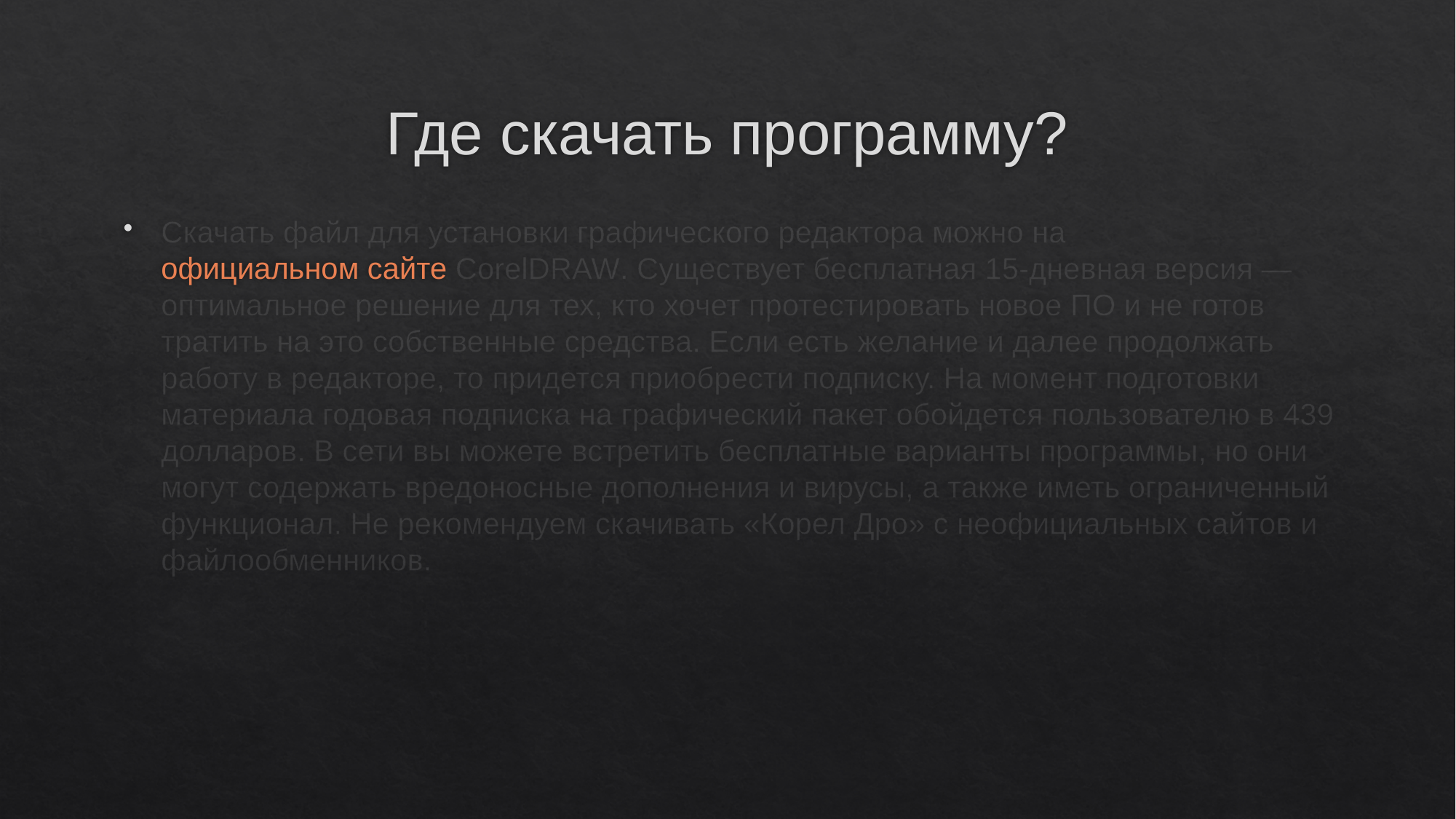

# Где скачать программу?
Скачать файл для установки графического редактора можно на официальном сайте CorelDRAW. Существует бесплатная 15-дневная версия — оптимальное решение для тех, кто хочет протестировать новое ПО и не готов тратить на это собственные средства. Если есть желание и далее продолжать работу в редакторе, то придется приобрести подписку. На момент подготовки материала годовая подписка на графический пакет обойдется пользователю в 439 долларов. В сети вы можете встретить бесплатные варианты программы, но они могут содержать вредоносные дополнения и вирусы, а также иметь ограниченный функционал. Не рекомендуем скачивать «Корел Дро» с неофициальных сайтов и файлообменников.